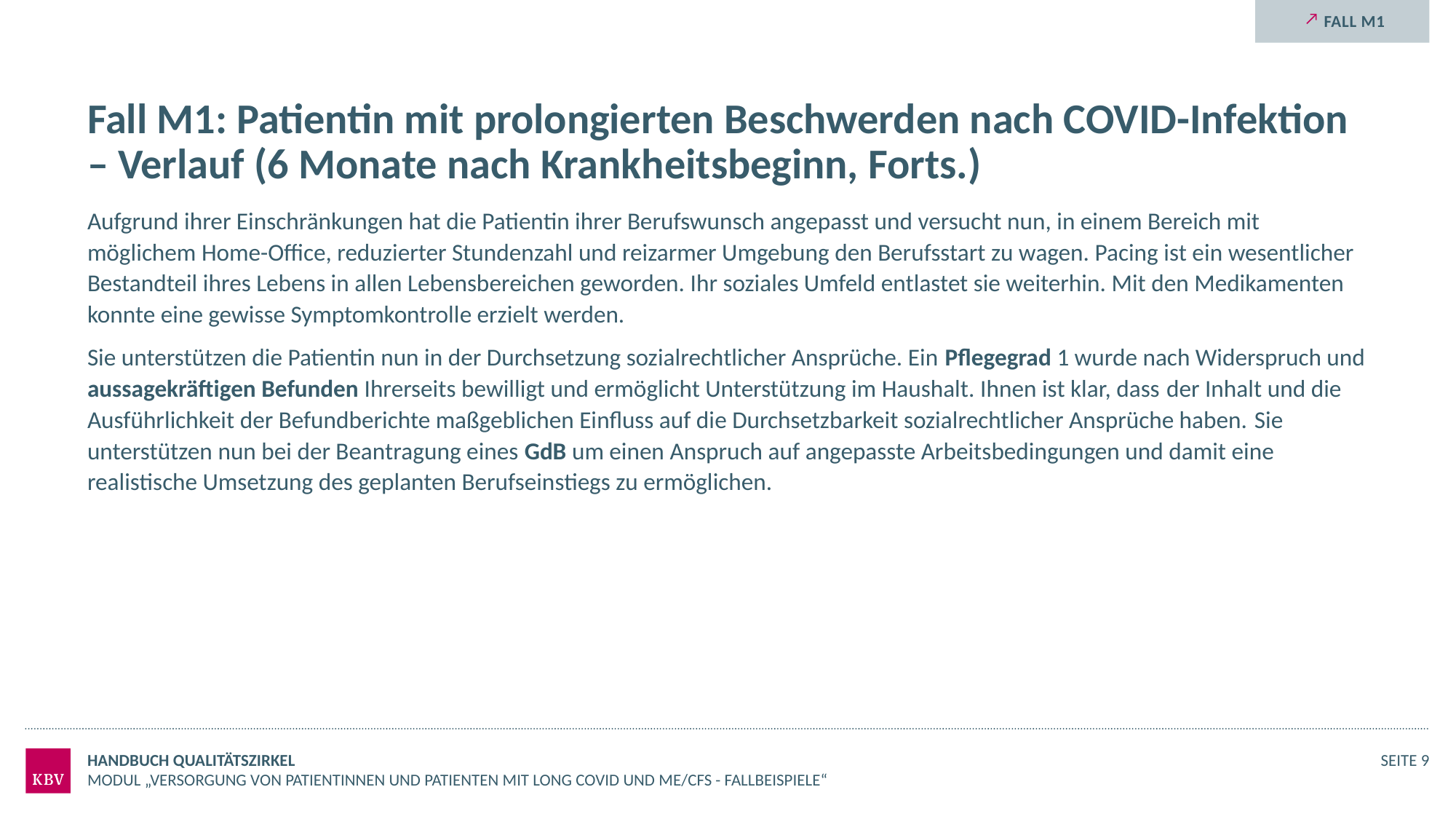

Fall M1
# Fall M1: Patientin mit prolongierten Beschwerden nach COVID-Infektion – Verlauf (6 Monate nach Krankheitsbeginn, Forts.)
Aufgrund ihrer Einschränkungen hat die Patientin ihrer Berufswunsch angepasst und versucht nun, in einem Bereich mit möglichem Home-Office, reduzierter Stundenzahl und reizarmer Umgebung den Berufsstart zu wagen. Pacing ist ein wesentlicher Bestandteil ihres Lebens in allen Lebensbereichen geworden. Ihr soziales Umfeld entlastet sie weiterhin. Mit den Medikamenten konnte eine gewisse Symptomkontrolle erzielt werden.
Sie unterstützen die Patientin nun in der Durchsetzung sozialrechtlicher Ansprüche. Ein Pflegegrad 1 wurde nach Widerspruch und aussagekräftigen Befunden Ihrerseits bewilligt und ermöglicht Unterstützung im Haushalt. Ihnen ist klar, dass der Inhalt und die Ausführlichkeit der Befundberichte maßgeblichen Einfluss auf die Durchsetzbarkeit sozialrechtlicher Ansprüche haben. Sie unterstützen nun bei der Beantragung eines GdB um einen Anspruch auf angepasste Arbeitsbedingungen und damit eine realistische Umsetzung des geplanten Berufseinstiegs zu ermöglichen.

Handbuch Qualitätszirkel
Seite 9
Modul „Versorgung von Patientinnen und Patienten mit Long COVID und ME/CFS - Fallbeispiele“